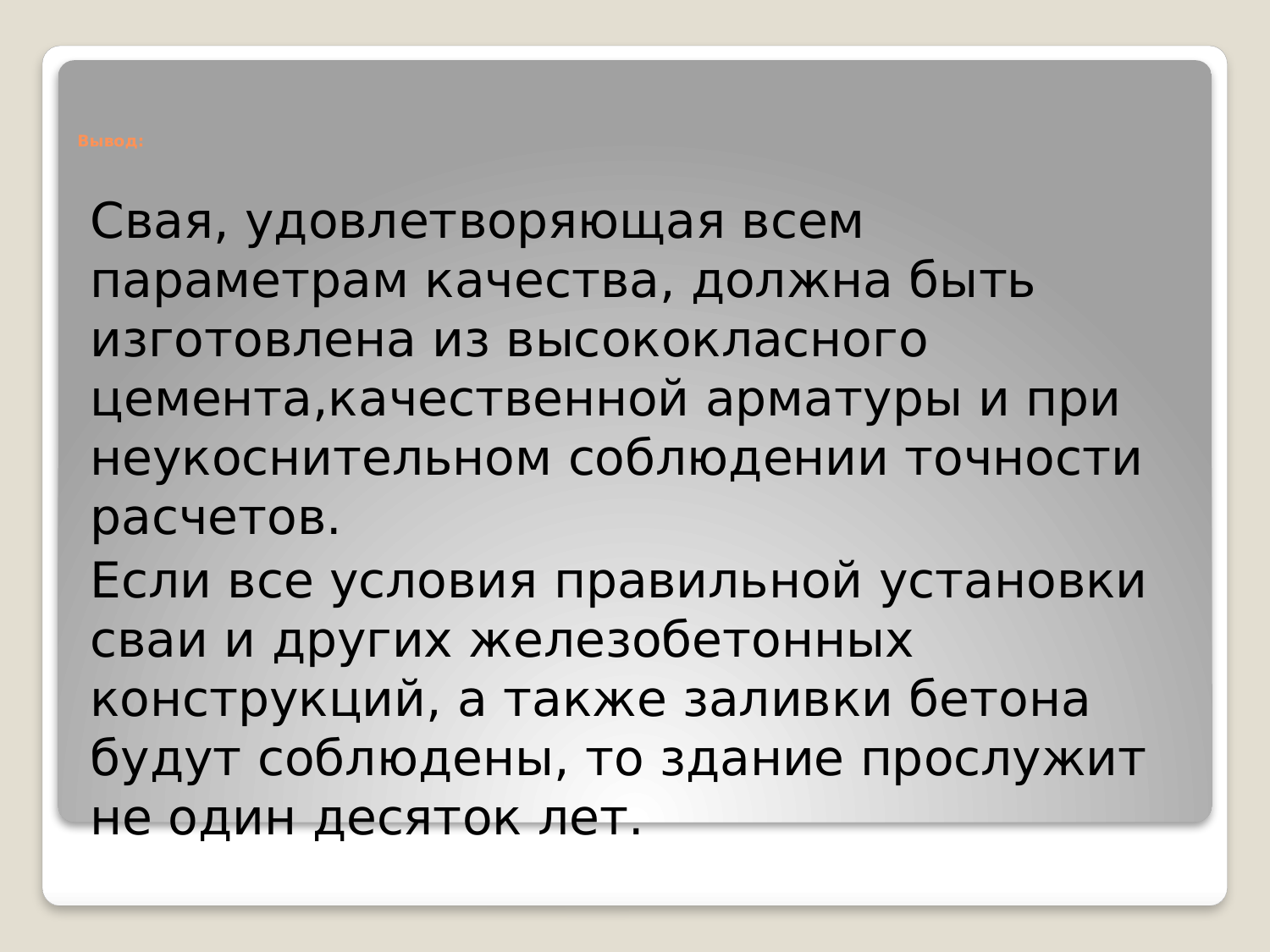

# Вывод:
Свая, удовлетворяющая всем параметрам качества, должна быть изготовлена из высококласного цемента,качественной арматуры и при неукоснительном соблюдении точности расчетов.
Если все условия правильной установки сваи и других железобетонных конструкций, а также заливки бетона будут соблюдены, то здание прослужит не один десяток лет.